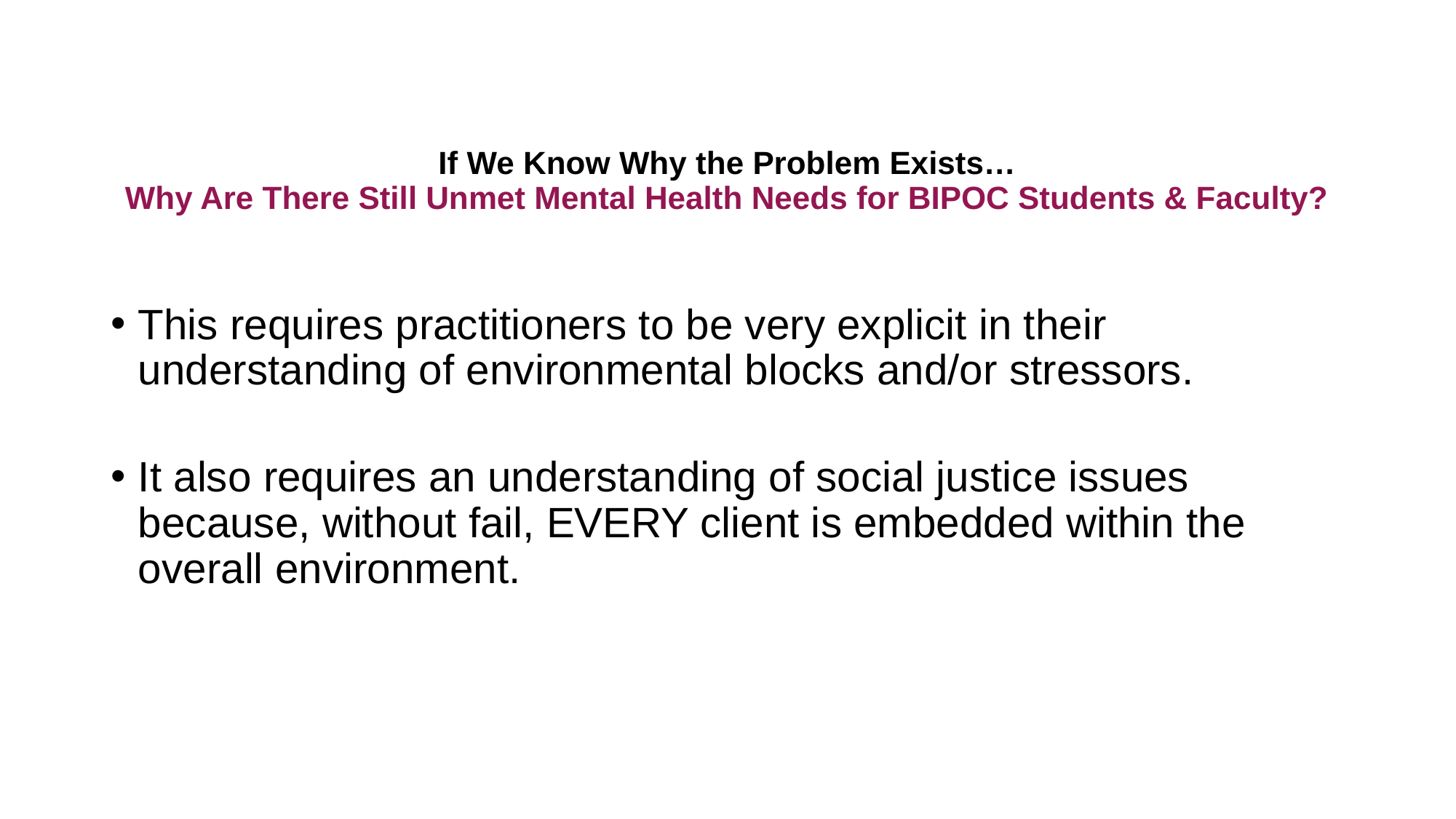

# If We Know Why the Problem Exists… Why Are There Still Unmet Mental Health Needs for BIPOC Students & Faculty?
This requires practitioners to be very explicit in their understanding of environmental blocks and/or stressors.

It also requires an understanding of social justice issues because, without fail, EVERY client is embedded within the overall environment.